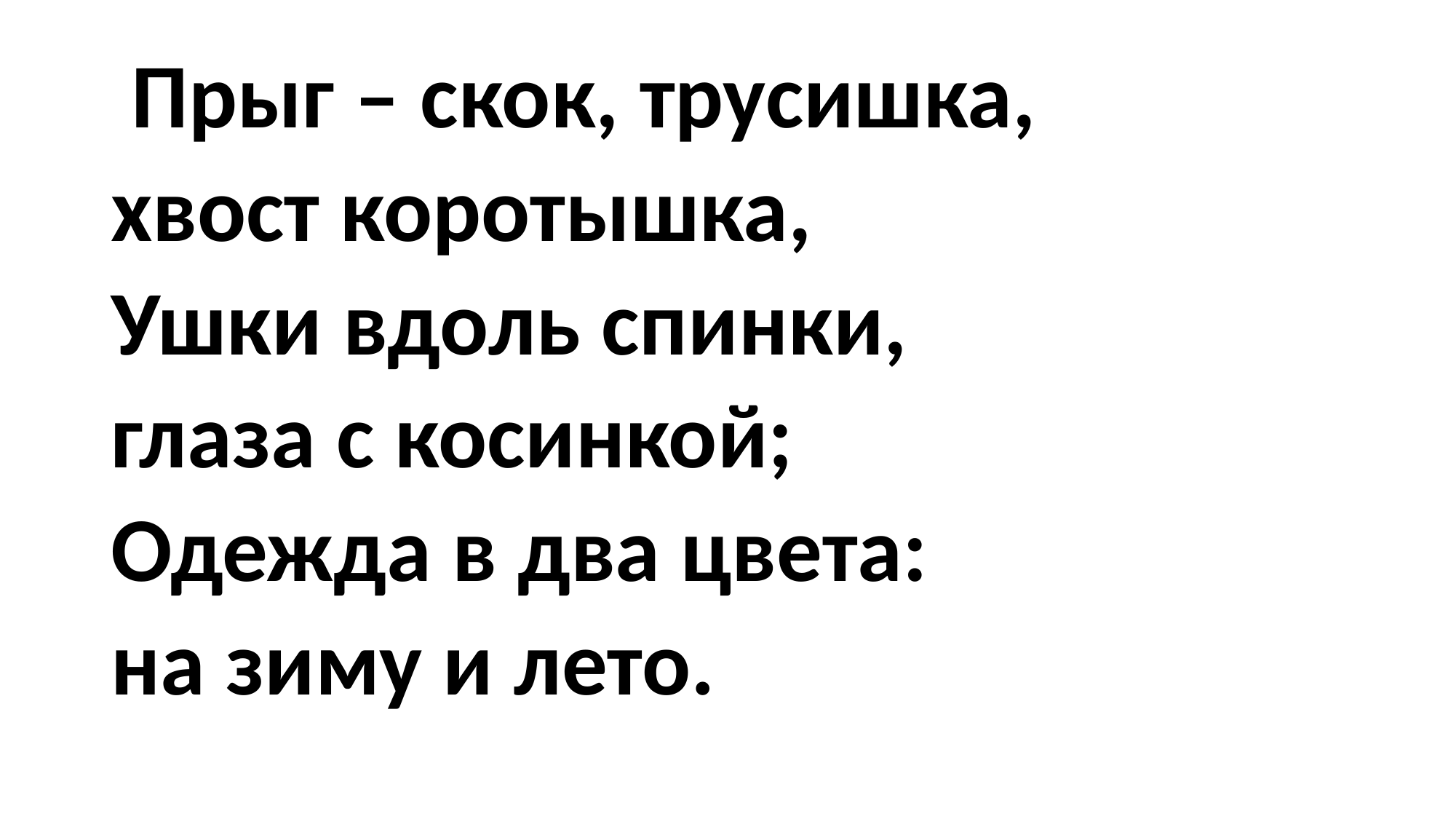

#
 Прыг – скок, трусишка,
хвост коротышка,
Ушки вдоль спинки,
глаза с косинкой;
Одежда в два цвета:
на зиму и лето.